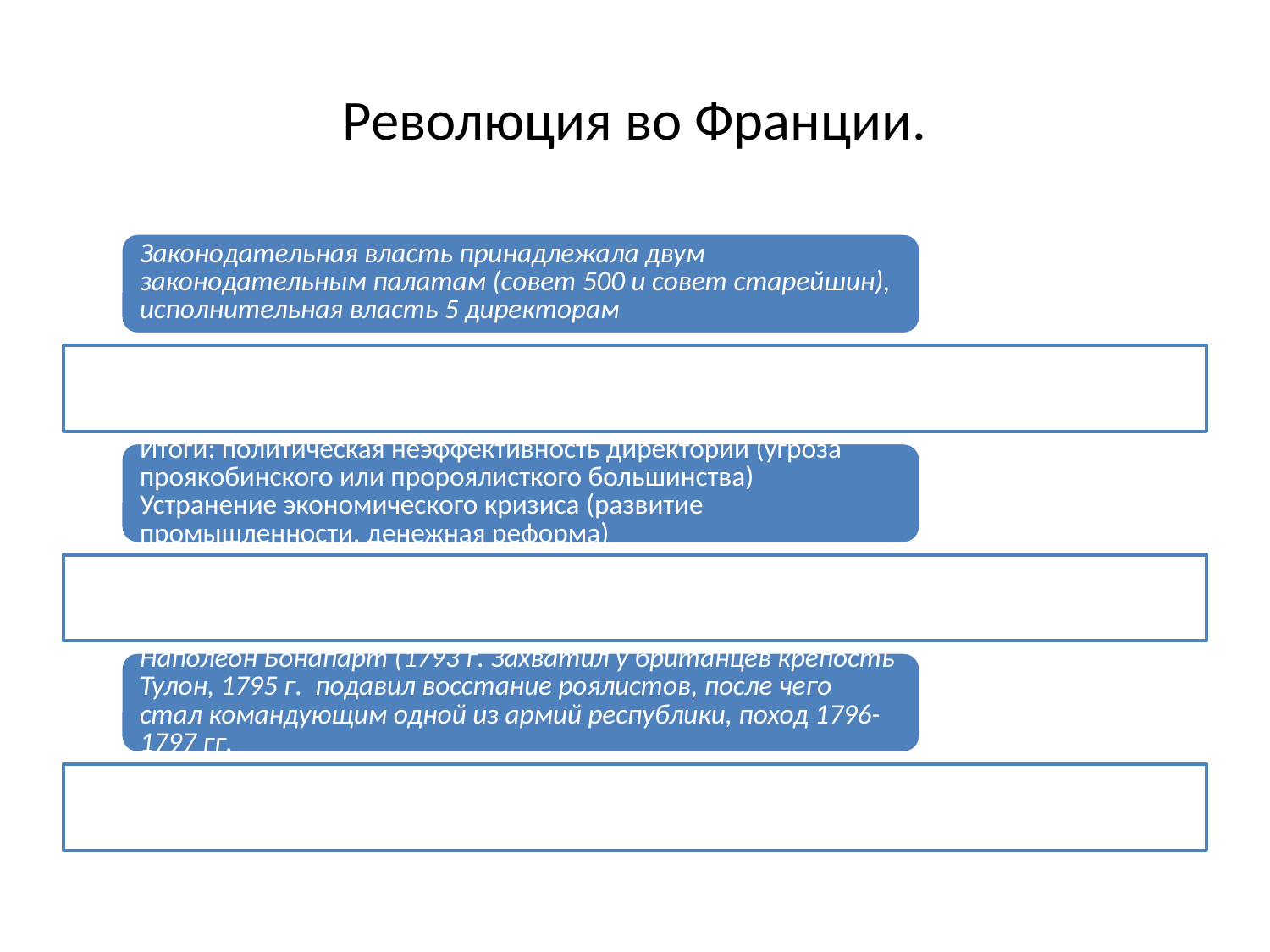

# Революция во Франции.
Законодательная власть принадлежала двум законодательным палатам (совет 500 и совет старейшин), исполнительная власть 5 директорам
Итоги: политическая неэффективность директории (угроза проякобинского или пророялисткого большинства)
Устранение экономического кризиса (развитие промышленности, денежная реформа)
Наполеон Бонапарт (1793 г. Захватил у британцев крепость Тулон, 1795 г.  подавил восстание роялистов, после чего стал командующим одной из армий республики, поход 1796-1797 гг.